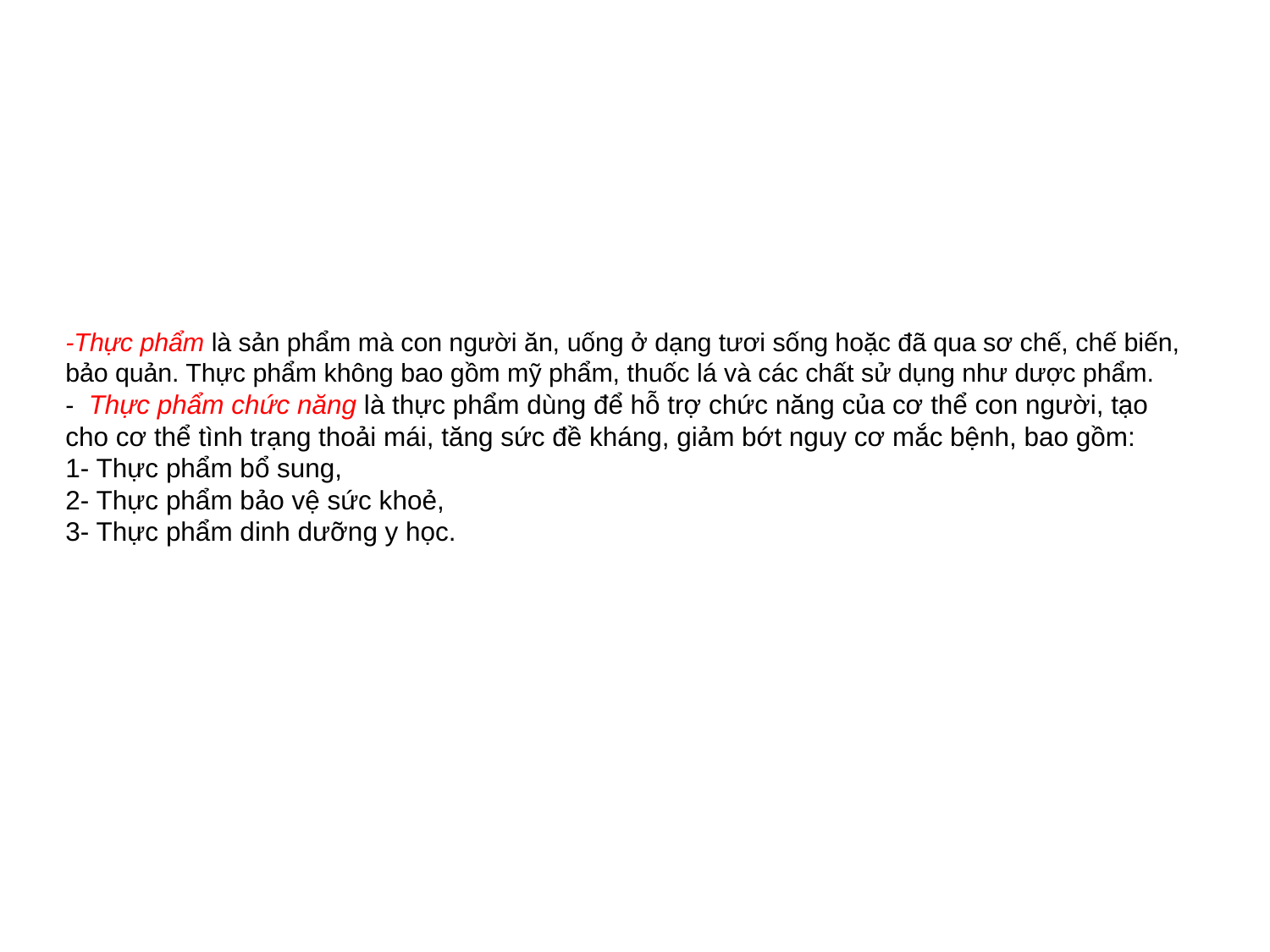

# -Thực phẩm là sản phẩm mà con người ăn, uống ở dạng tươi sống hoặc đã qua sơ chế, chế biến, bảo quản. Thực phẩm không bao gồm mỹ phẩm, thuốc lá và các chất sử dụng như dược phẩm. -  Thực phẩm chức năng là thực phẩm dùng để hỗ trợ chức năng của cơ thể con người, tạo cho cơ thể tình trạng thoải mái, tăng sức đề kháng, giảm bớt nguy cơ mắc bệnh, bao gồm: 1- Thực phẩm bổ sung, 2- Thực phẩm bảo vệ sức khoẻ, 3- Thực phẩm dinh dưỡng y học.